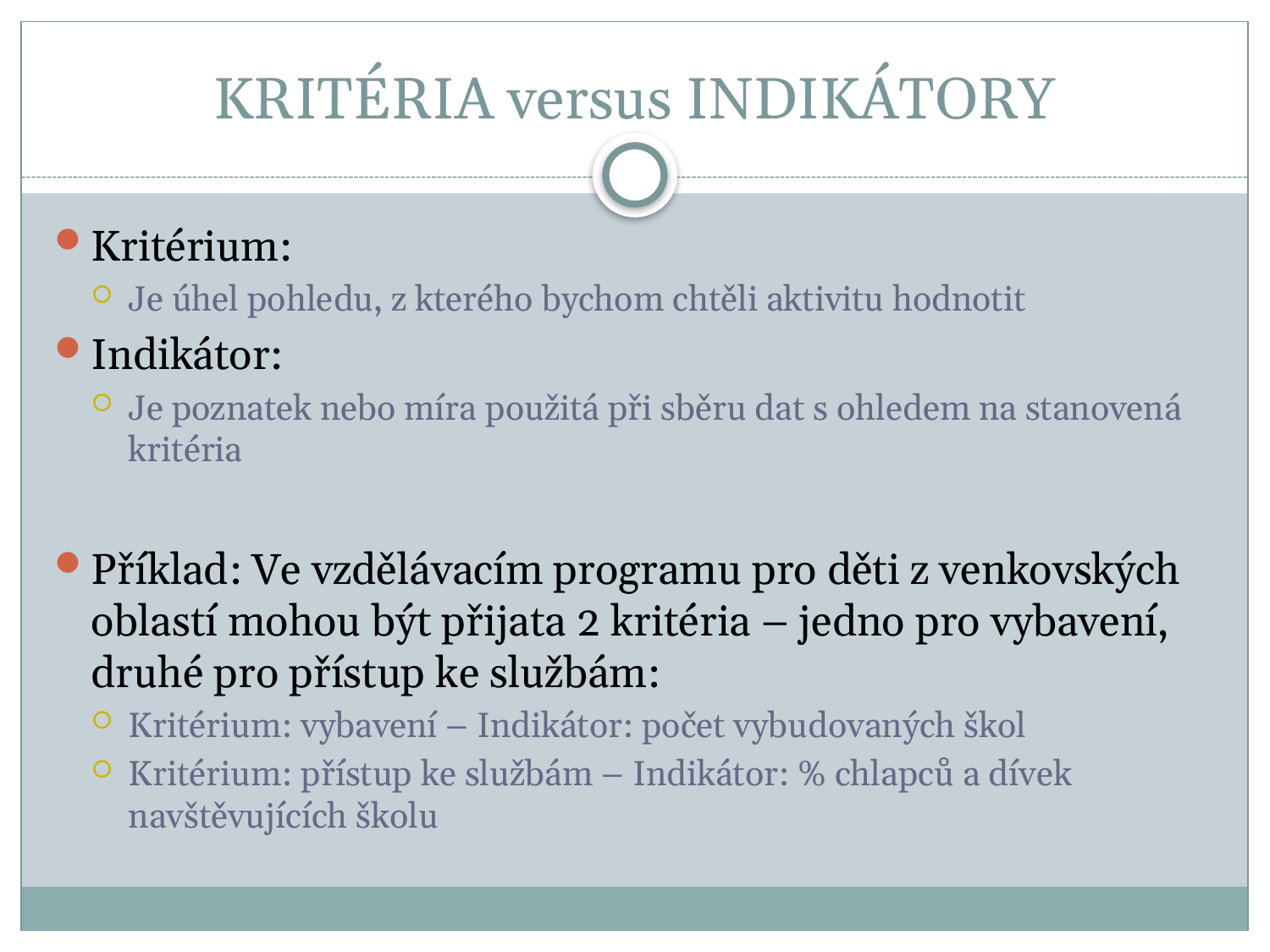

# KRITÉRIA versus INDIKÁTORY
Kritérium:
Je úhel pohledu, z kterého bychom chtěli aktivitu hodnotit
Indikátor:
Je poznatek nebo míra použitá při sběru dat s ohledem na stanovená kritéria

Příklad: Ve vzdělávacím programu pro děti z venkovských oblastí mohou být přijata 2 kritéria – jedno pro vybavení, druhé pro přístup ke službám:
Kritérium: vybavení – Indikátor: počet vybudovaných škol
Kritérium: přístup ke službám – Indikátor: % chlapců a dívek navštěvujících školu